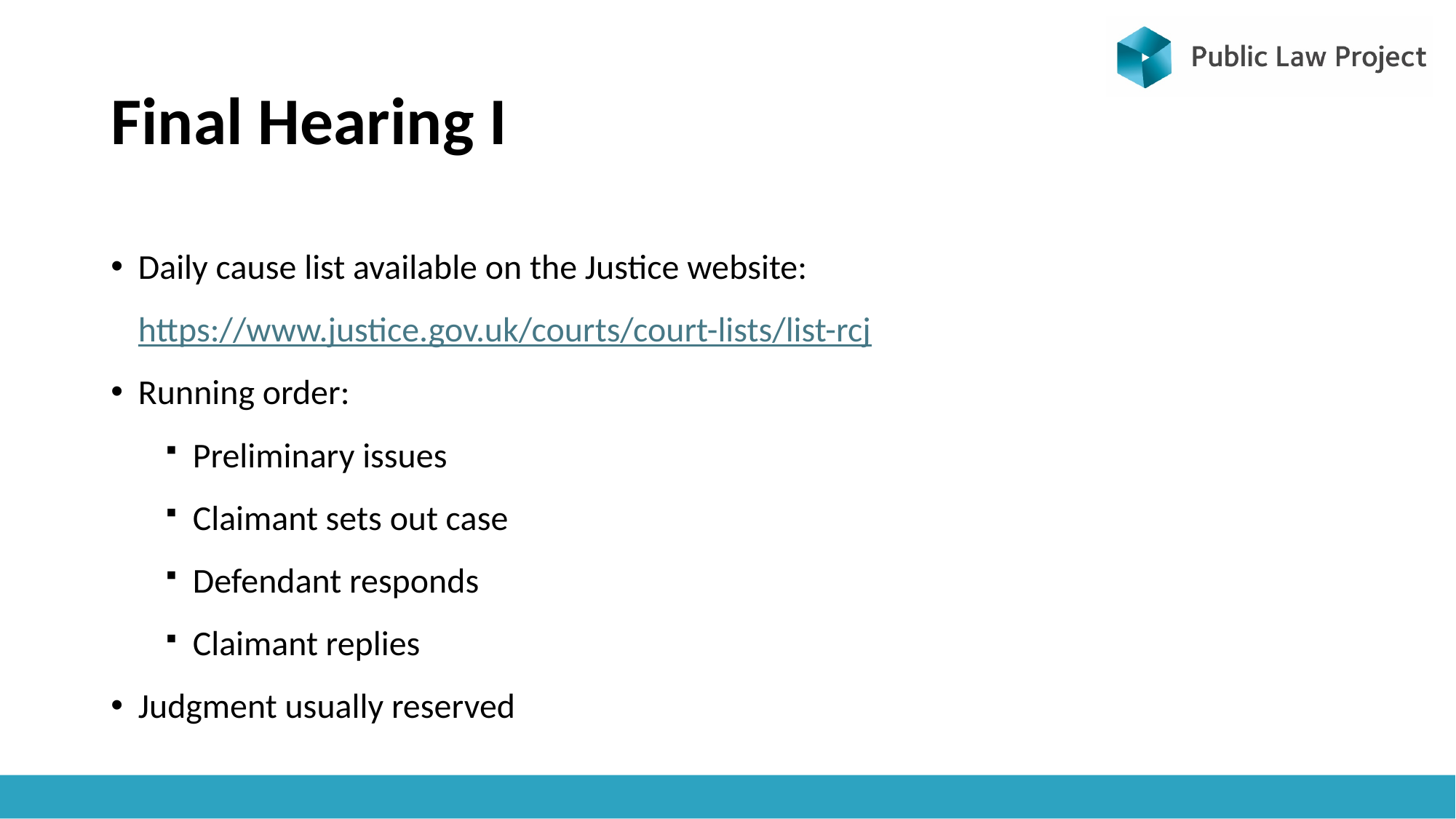

# Final Hearing I
Daily cause list available on the Justice website: https://www.justice.gov.uk/courts/court-lists/list-rcj
Running order:
Preliminary issues
Claimant sets out case
Defendant responds
Claimant replies
Judgment usually reserved